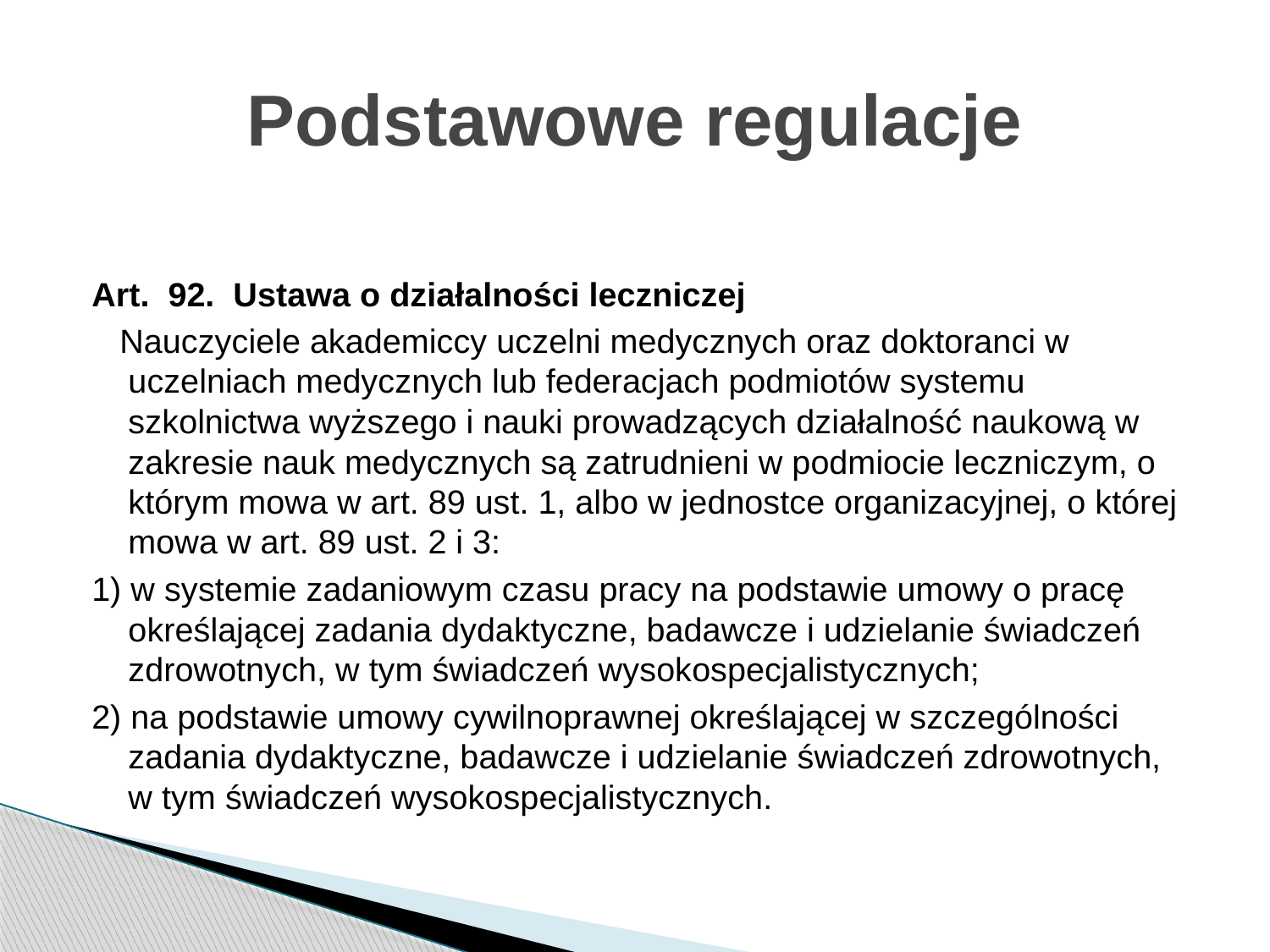

# Podstawowe regulacje

Art.  92.  Ustawa o działalności leczniczej
   Nauczyciele akademiccy uczelni medycznych oraz doktoranci w uczelniach medycznych lub federacjach podmiotów systemu szkolnictwa wyższego i nauki prowadzących działalność naukową w zakresie nauk medycznych są zatrudnieni w podmiocie leczniczym, o którym mowa w art. 89 ust. 1, albo w jednostce organizacyjnej, o której mowa w art. 89 ust. 2 i 3:
1) w systemie zadaniowym czasu pracy na podstawie umowy o pracę określającej zadania dydaktyczne, badawcze i udzielanie świadczeń zdrowotnych, w tym świadczeń wysokospecjalistycznych;
2) na podstawie umowy cywilnoprawnej określającej w szczególności zadania dydaktyczne, badawcze i udzielanie świadczeń zdrowotnych, w tym świadczeń wysokospecjalistycznych.